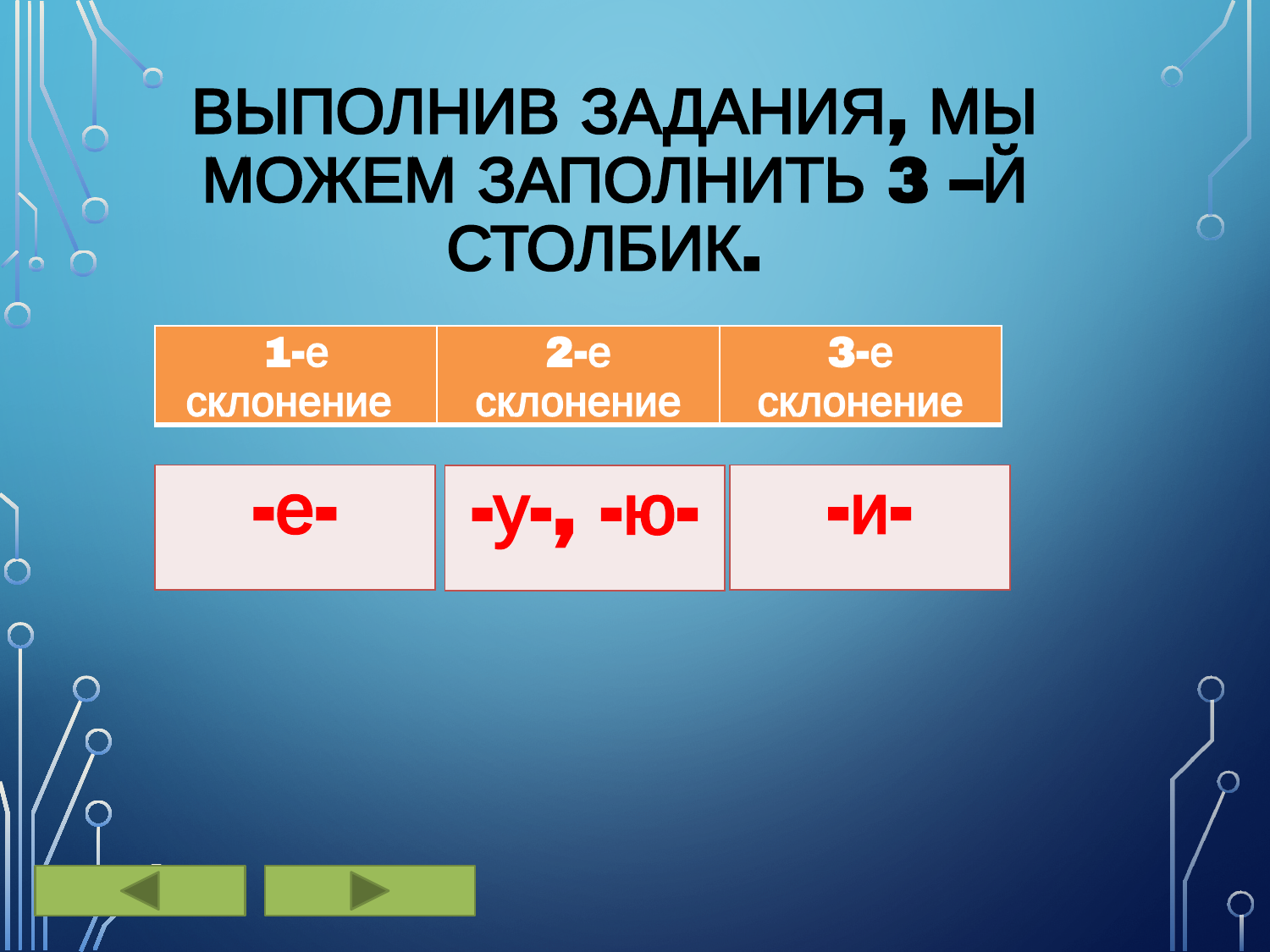

# Выполнив задания, мы можем заполнить 3 –й столбик.
| 1-е склонение | 2-е склонение | 3-е склонение |
| --- | --- | --- |
| -е- |
| --- |
| -и- |
| --- |
| -у-, -ю- |
| --- |